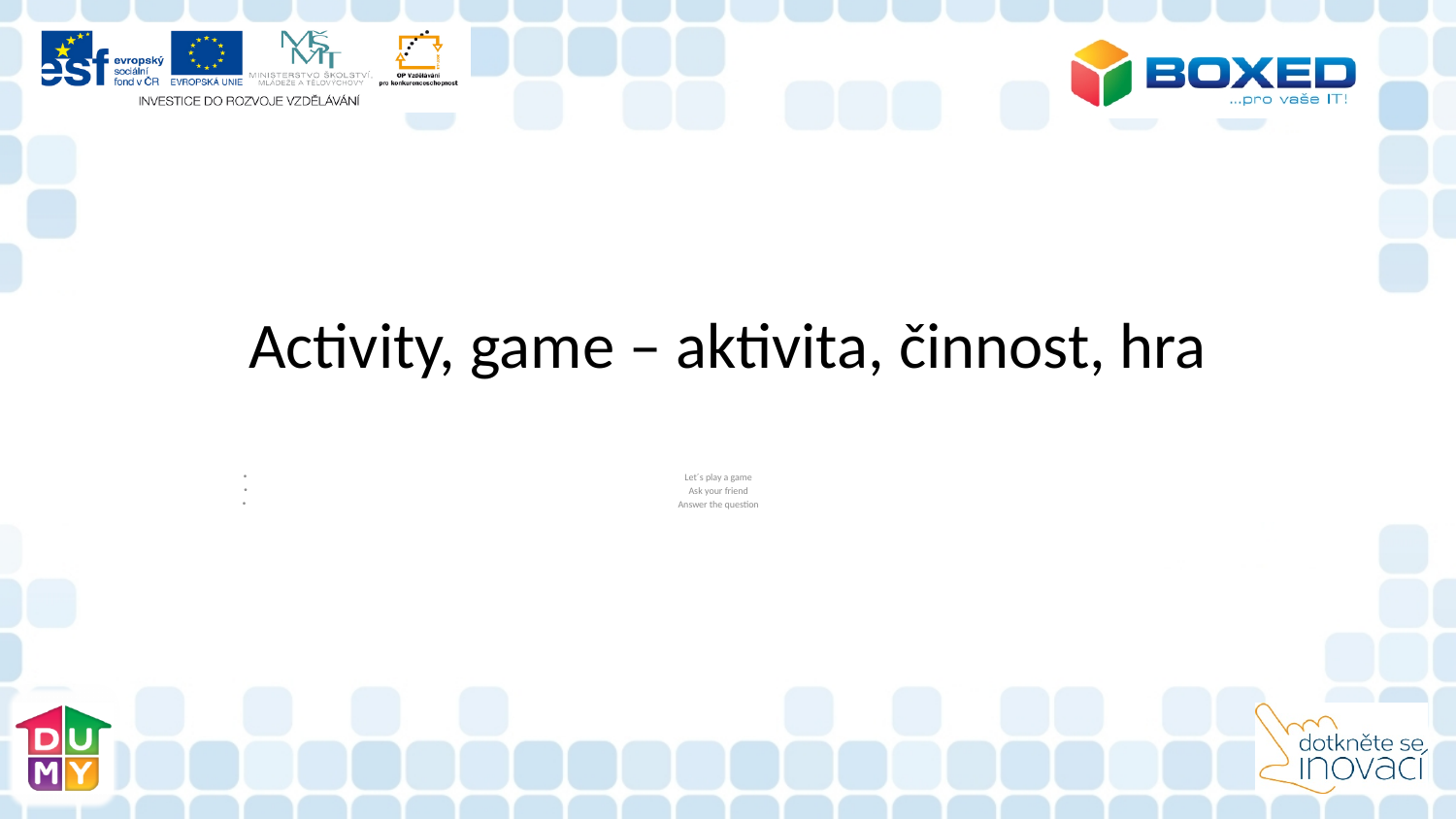

# Activity, game – aktivita, činnost, hra
Let´s play a game
Ask your friend
Answer the question